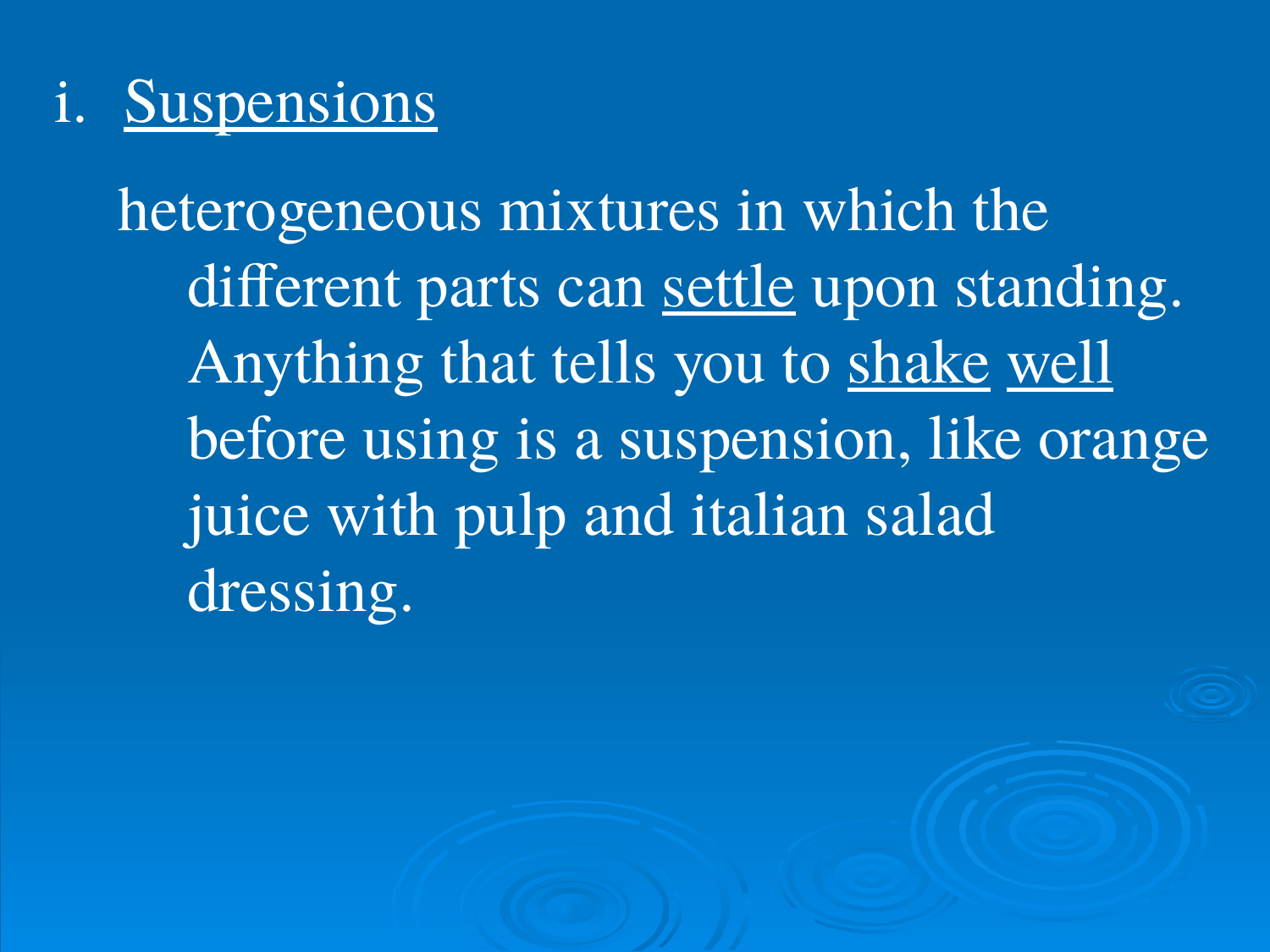

Suspensions
heterogeneous mixtures in which the different parts can settle upon standing.  Anything that tells you to shake well before using is a suspension, like orange juice with pulp and italian salad dressing.